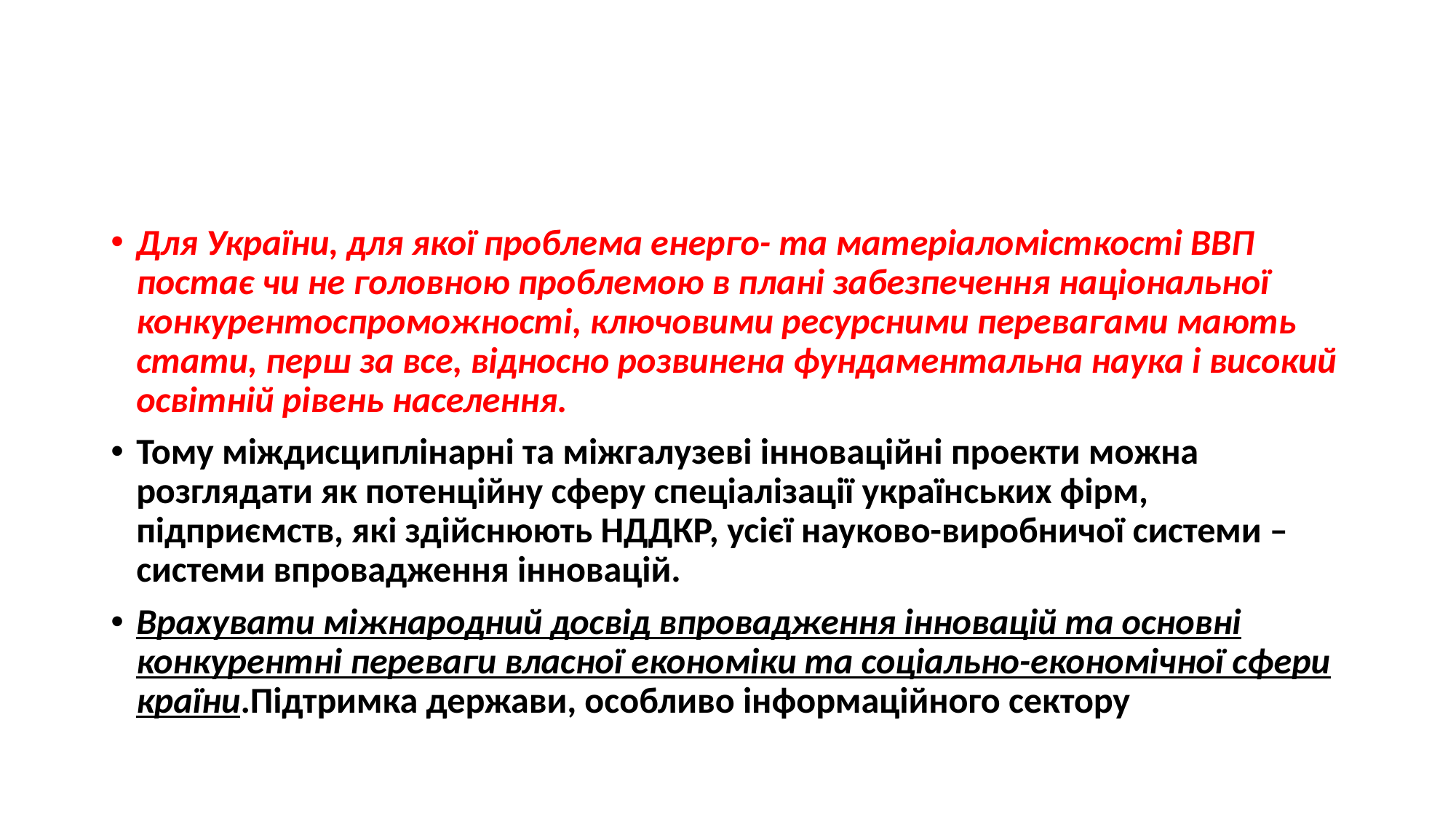

#
Для України, для якої проблема енерго- та матеріаломісткості ВВП постає чи не головною проблемою в плані забезпечення національної конкурентоспроможності, ключовими ресурсними перевагами мають стати, перш за все, відносно розвинена фундаментальна наука і високий освітній рівень населення.
Тому міждисциплінарні та міжгалузеві інноваційні проекти можна розглядати як потенційну сферу спеціалізації українських фірм, підприємств, які здійснюють НДДКР, усієї науково-виробничої системи – системи впровадження інновацій.
Врахувати міжнародний досвід впровадження інновацій та основні конкурентні переваги власної економіки та соціально-економічної сфери країни.Підтримка держави, особливо інформаційного сектору